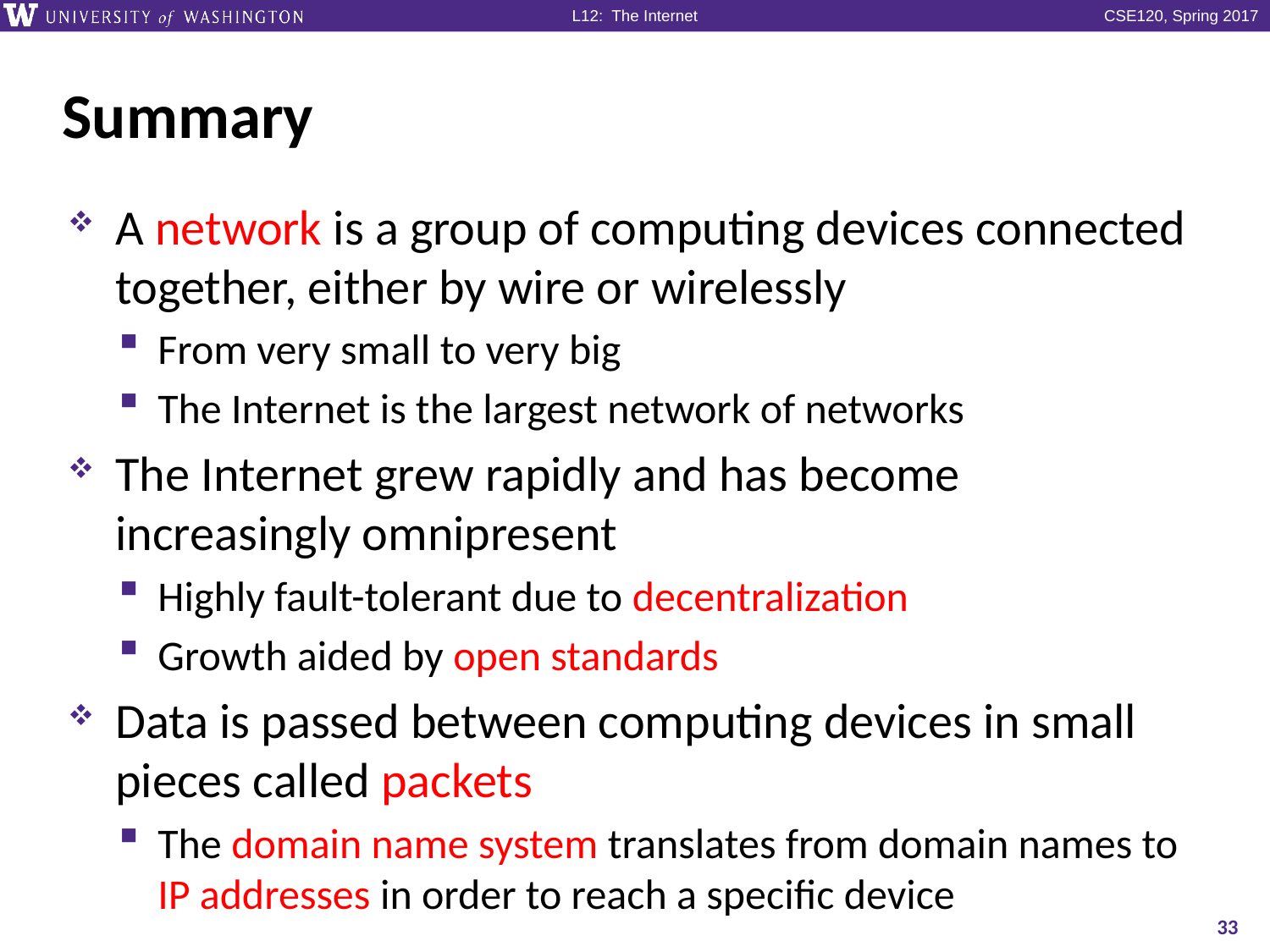

# Summary
A network is a group of computing devices connected together, either by wire or wirelessly
From very small to very big
The Internet is the largest network of networks
The Internet grew rapidly and has become increasingly omnipresent
Highly fault-tolerant due to decentralization
Growth aided by open standards
Data is passed between computing devices in small pieces called packets
The domain name system translates from domain names to IP addresses in order to reach a specific device
33